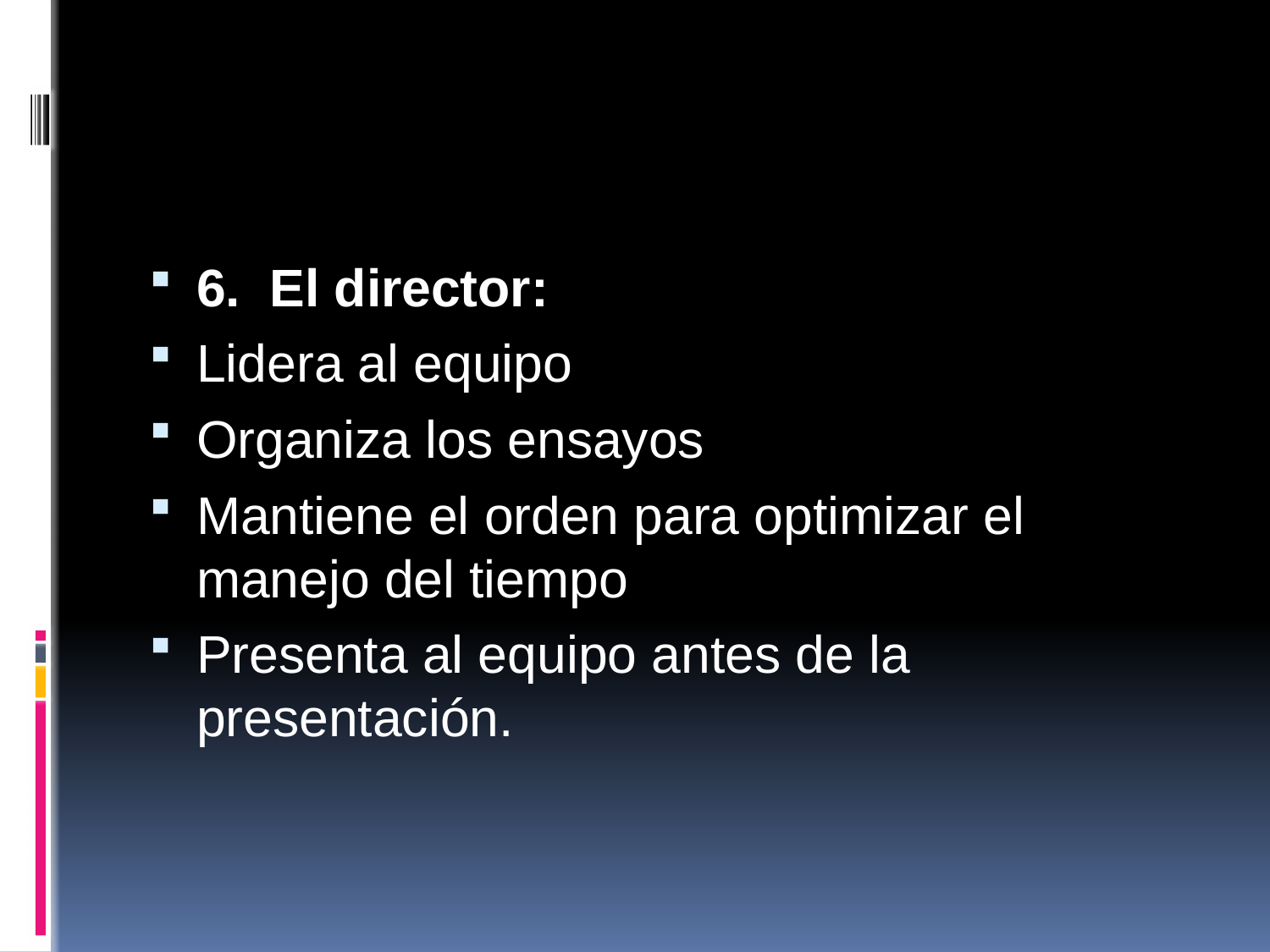

#
6.  El director:
Lidera al equipo
Organiza los ensayos
Mantiene el orden para optimizar el manejo del tiempo
Presenta al equipo antes de la presentación.